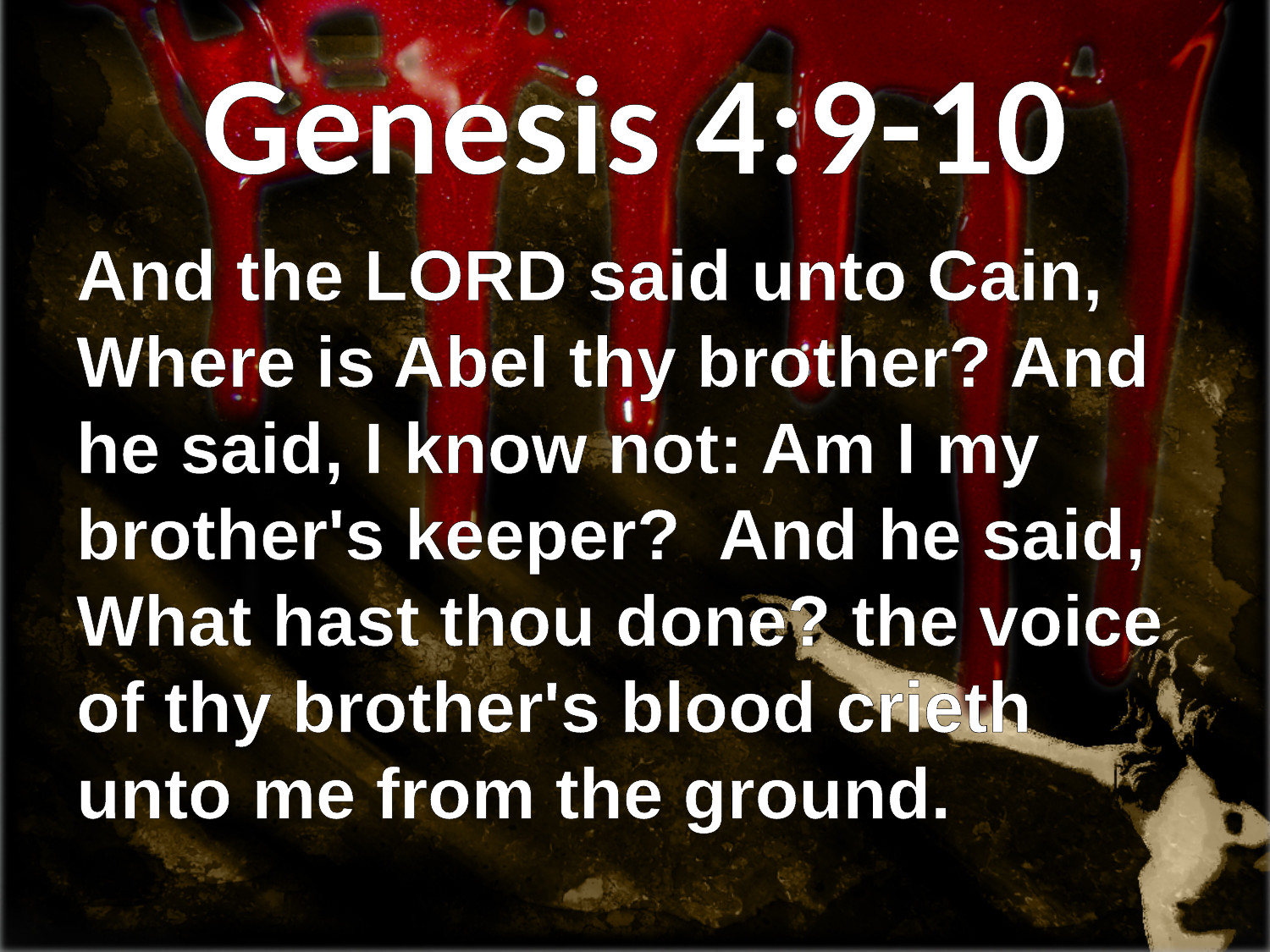

# Genesis 4:9-10
And the LORD said unto Cain, Where is Abel thy brother? And he said, I know not: Am I my brother's keeper?  And he said, What hast thou done? the voice of thy brother's blood crieth unto me from the ground.